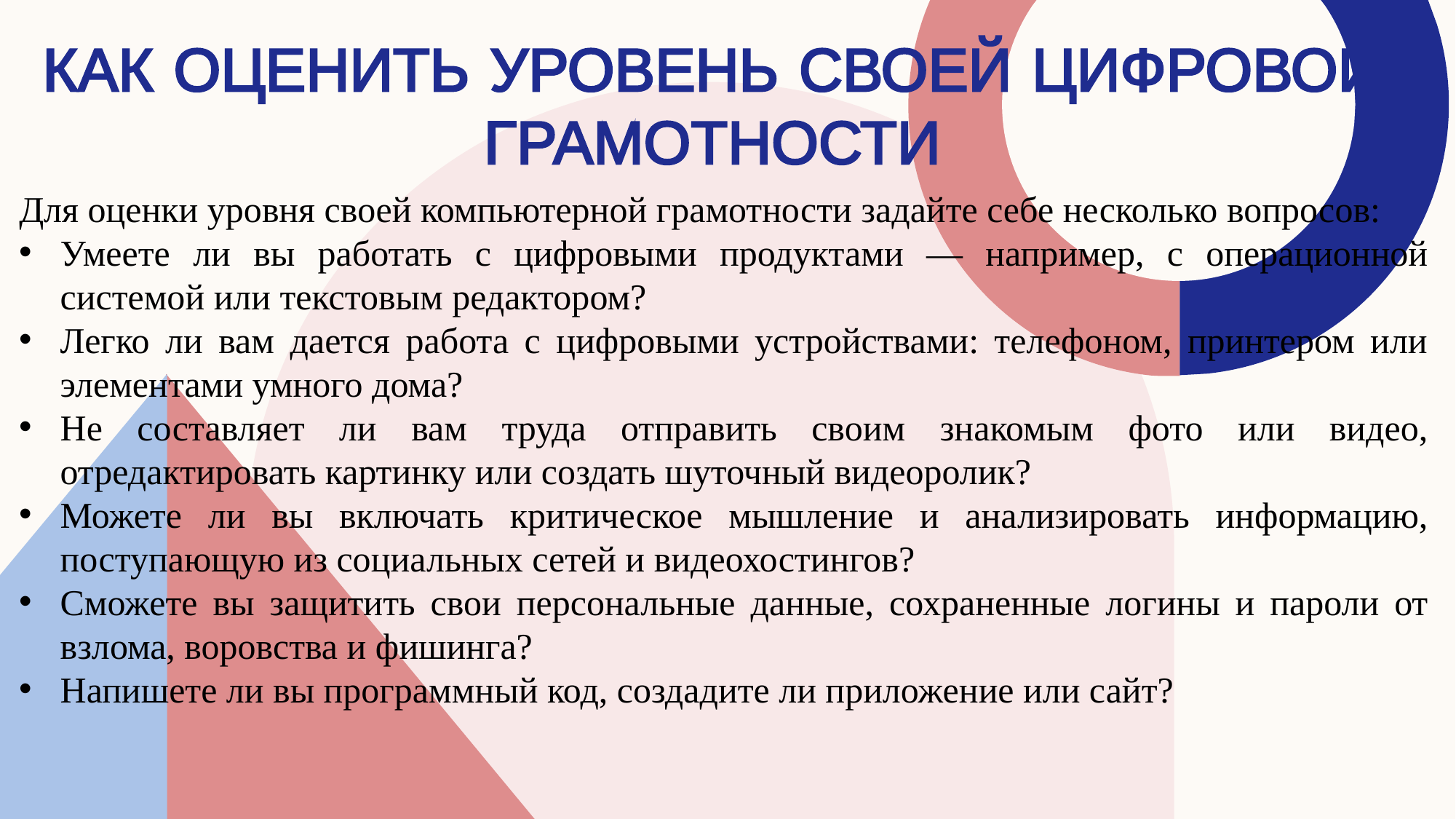

# Как оценить уровень своей цифровой грамотности
Для оценки уровня своей компьютерной грамотности задайте себе несколько вопросов:
Умеете ли вы работать с цифровыми продуктами — например, с операционной системой или текстовым редактором?
Легко ли вам дается работа с цифровыми устройствами: телефоном, принтером или элементами умного дома?
Не составляет ли вам труда отправить своим знакомым фото или видео, отредактировать картинку или создать шуточный видеоролик?
Можете ли вы включать критическое мышление и анализировать информацию, поступающую из социальных сетей и видеохостингов?
Сможете вы защитить свои персональные данные, сохраненные логины и пароли от взлома, воровства и фишинга?
Напишете ли вы программный код, создадите ли приложение или сайт?